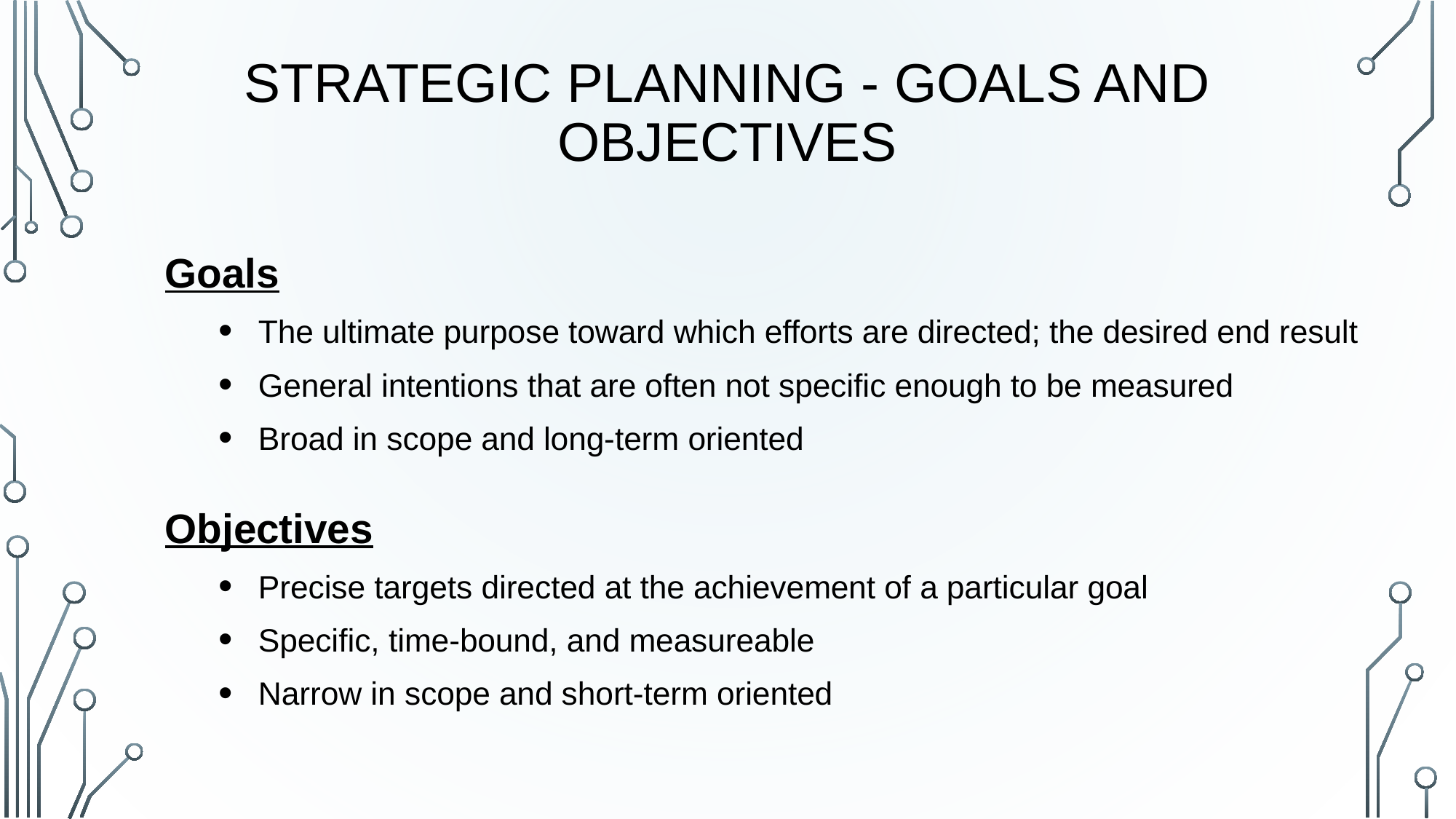

Strategic planning - Goals and objectives
Goals
The ultimate purpose toward which efforts are directed; the desired end result
General intentions that are often not specific enough to be measured
Broad in scope and long-term oriented

Objectives
Precise targets directed at the achievement of a particular goal
Specific, time-bound, and measureable
Narrow in scope and short-term oriented